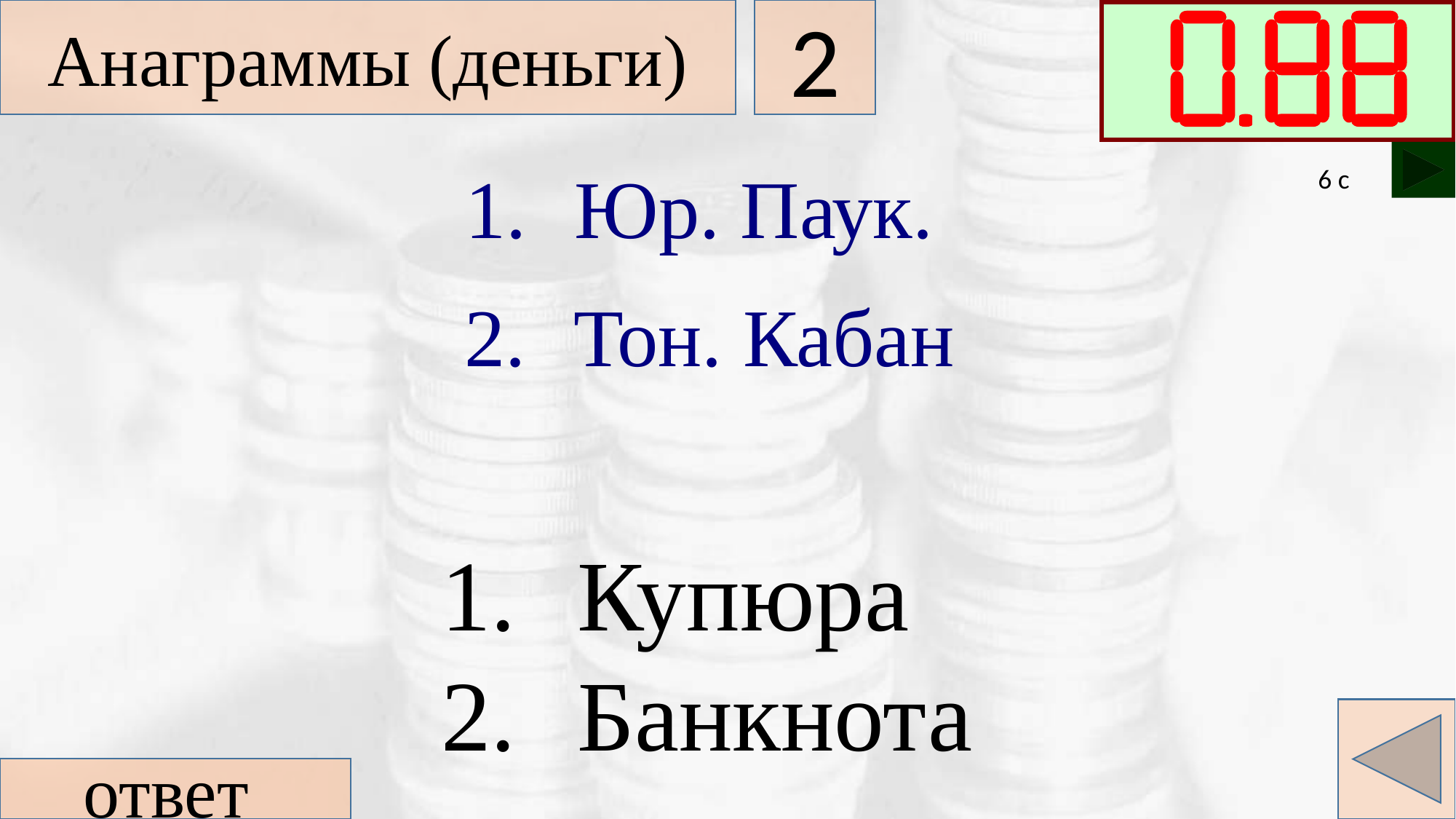

Анаграммы (деньги)
2

Юр. Паук.
Тон. Кабан

6 с
Купюра
Банкнота

ответ